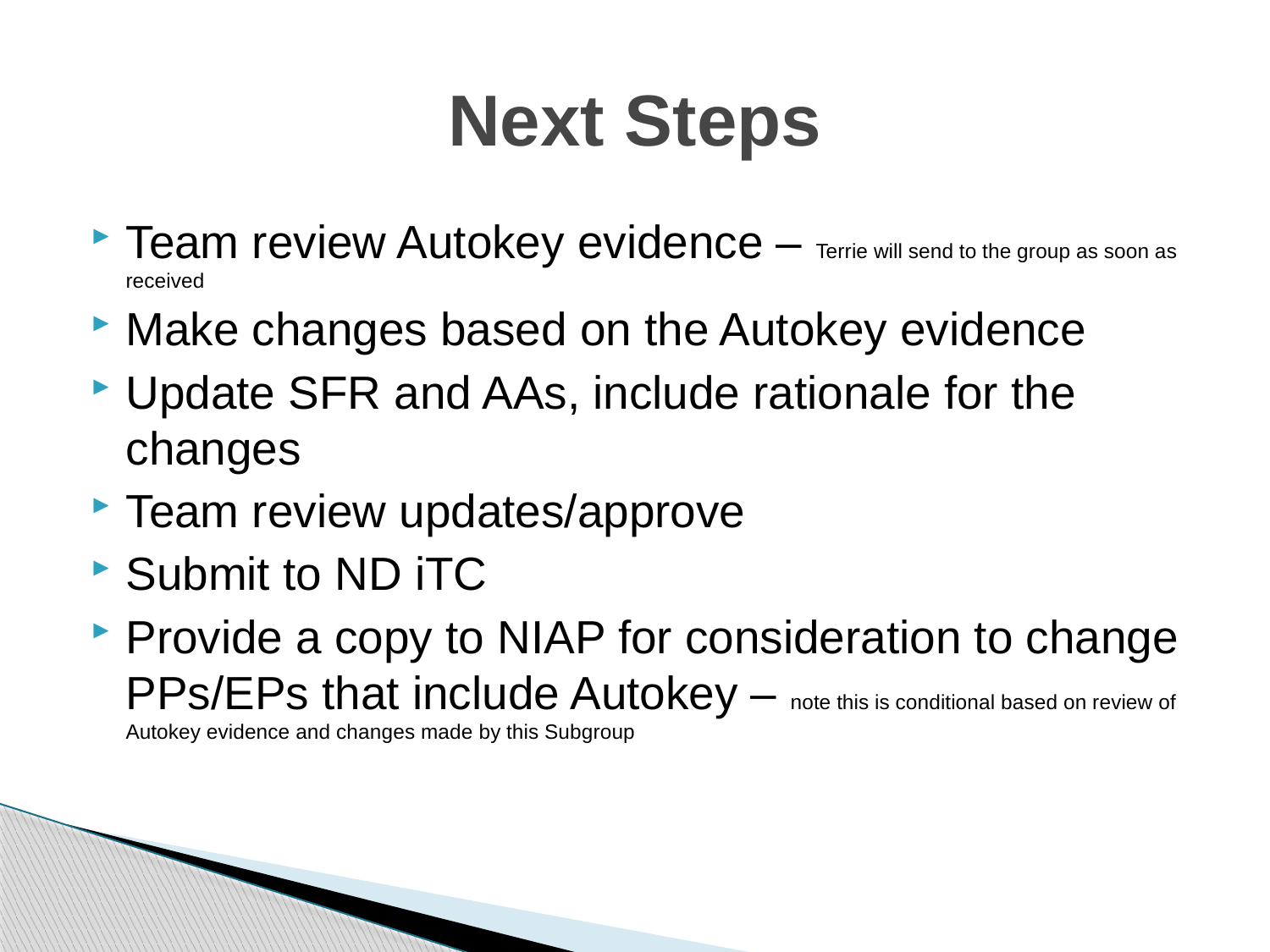

# Next Steps
Team review Autokey evidence – Terrie will send to the group as soon as received
Make changes based on the Autokey evidence
Update SFR and AAs, include rationale for the changes
Team review updates/approve
Submit to ND iTC
Provide a copy to NIAP for consideration to change PPs/EPs that include Autokey – note this is conditional based on review of Autokey evidence and changes made by this Subgroup